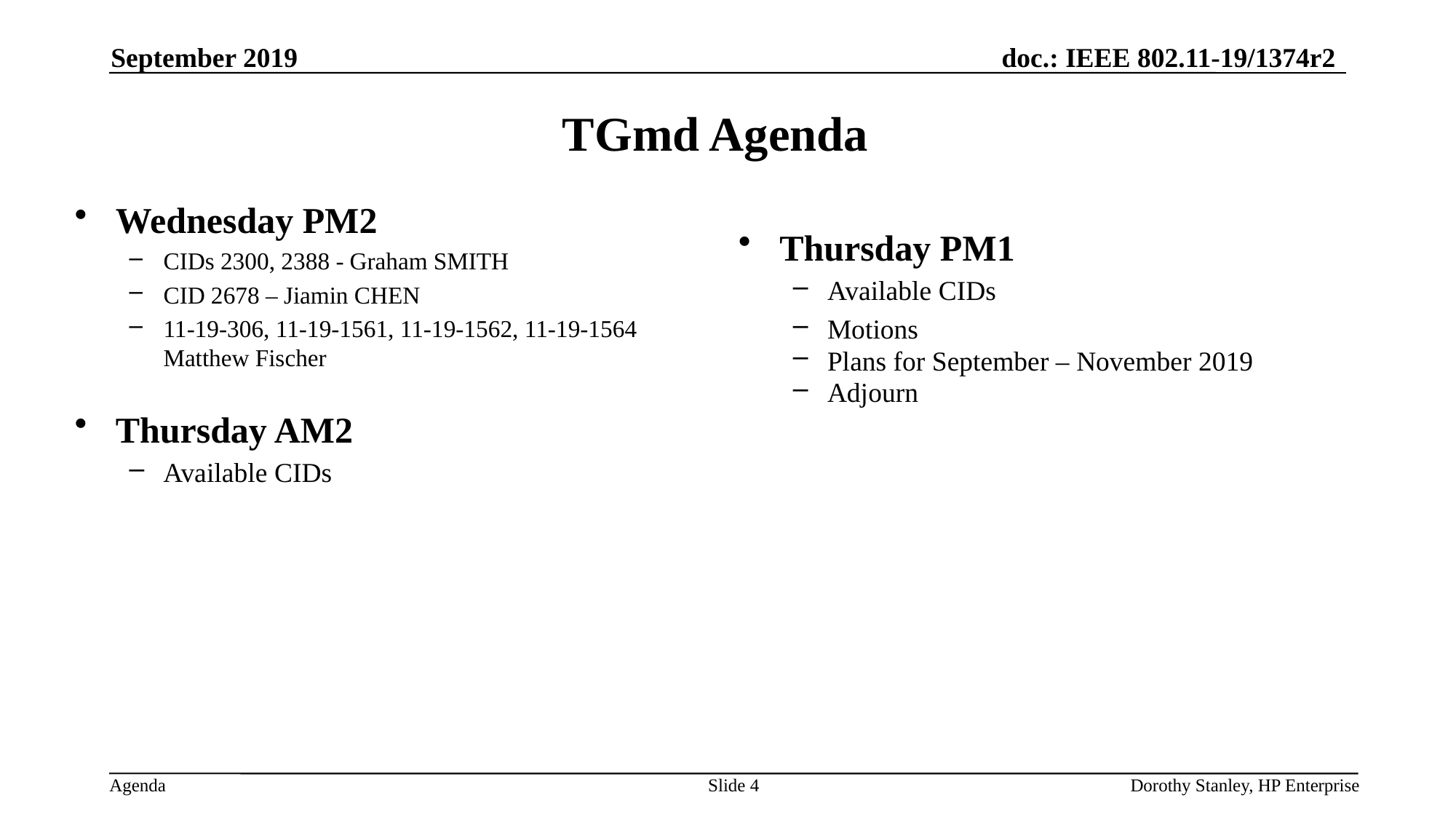

September 2019
# TGmd Agenda
Wednesday PM2
CIDs 2300, 2388 - Graham SMITH
CID 2678 – Jiamin CHEN
11-19-306, 11-19-1561, 11-19-1562, 11-19-1564 Matthew Fischer

Thursday PM1
Available CIDs
Motions
Plans for September – November 2019
Adjourn

Thursday AM2
Available CIDs

Slide 4
Dorothy Stanley, HP Enterprise